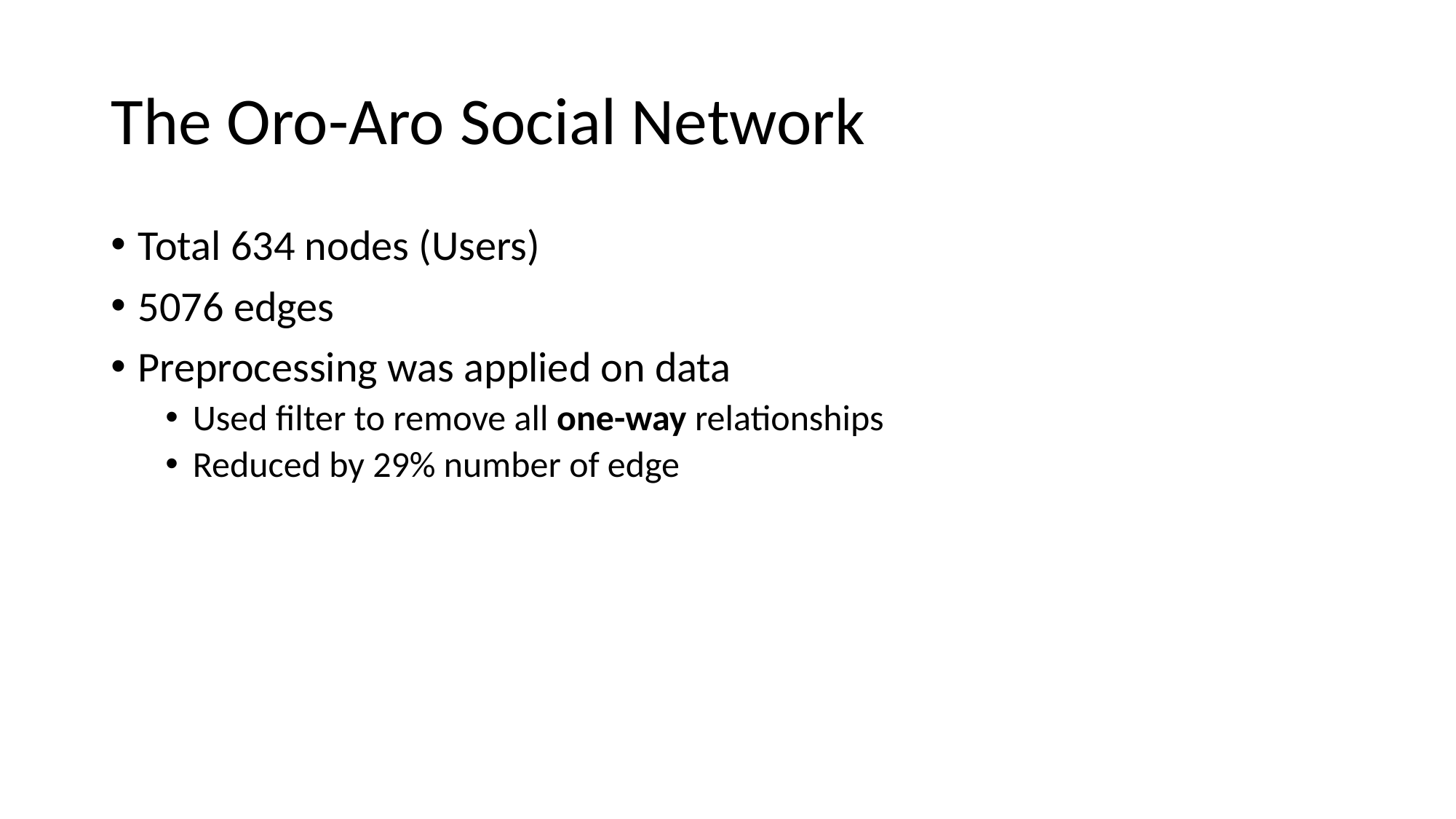

# The Oro-Aro Social Network
Total 634 nodes (Users)
5076 edges
Preprocessing was applied on data
Used filter to remove all one-way relationships
Reduced by 29% number of edge